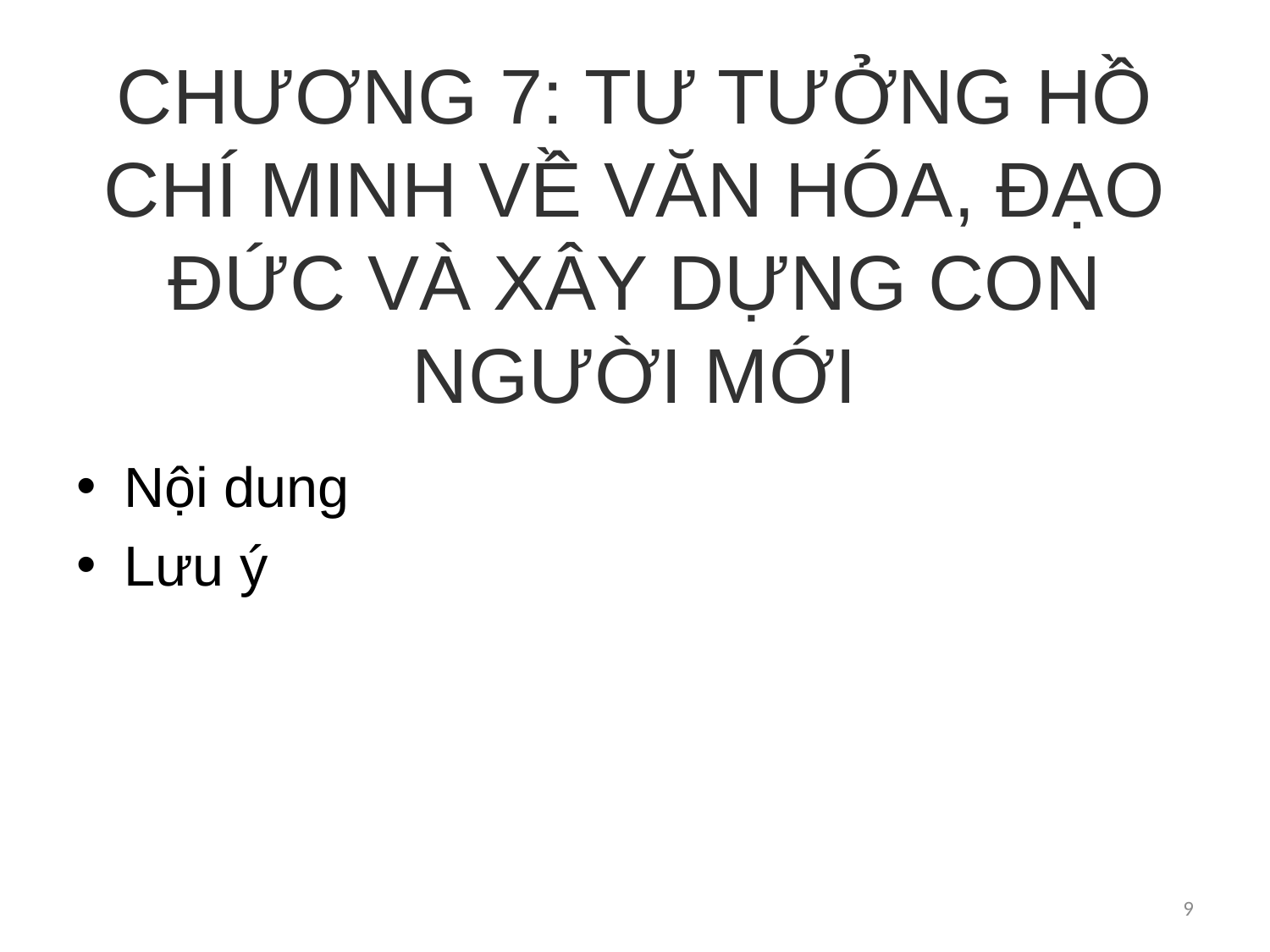

# CHƯƠNG 7: TƯ TƯỞNG HỒ CHÍ MINH VỀ VĂN HÓA, ĐẠO ĐỨC VÀ XÂY DỰNG CON NGƯỜI MỚI
Nội dung
Lưu ý

9